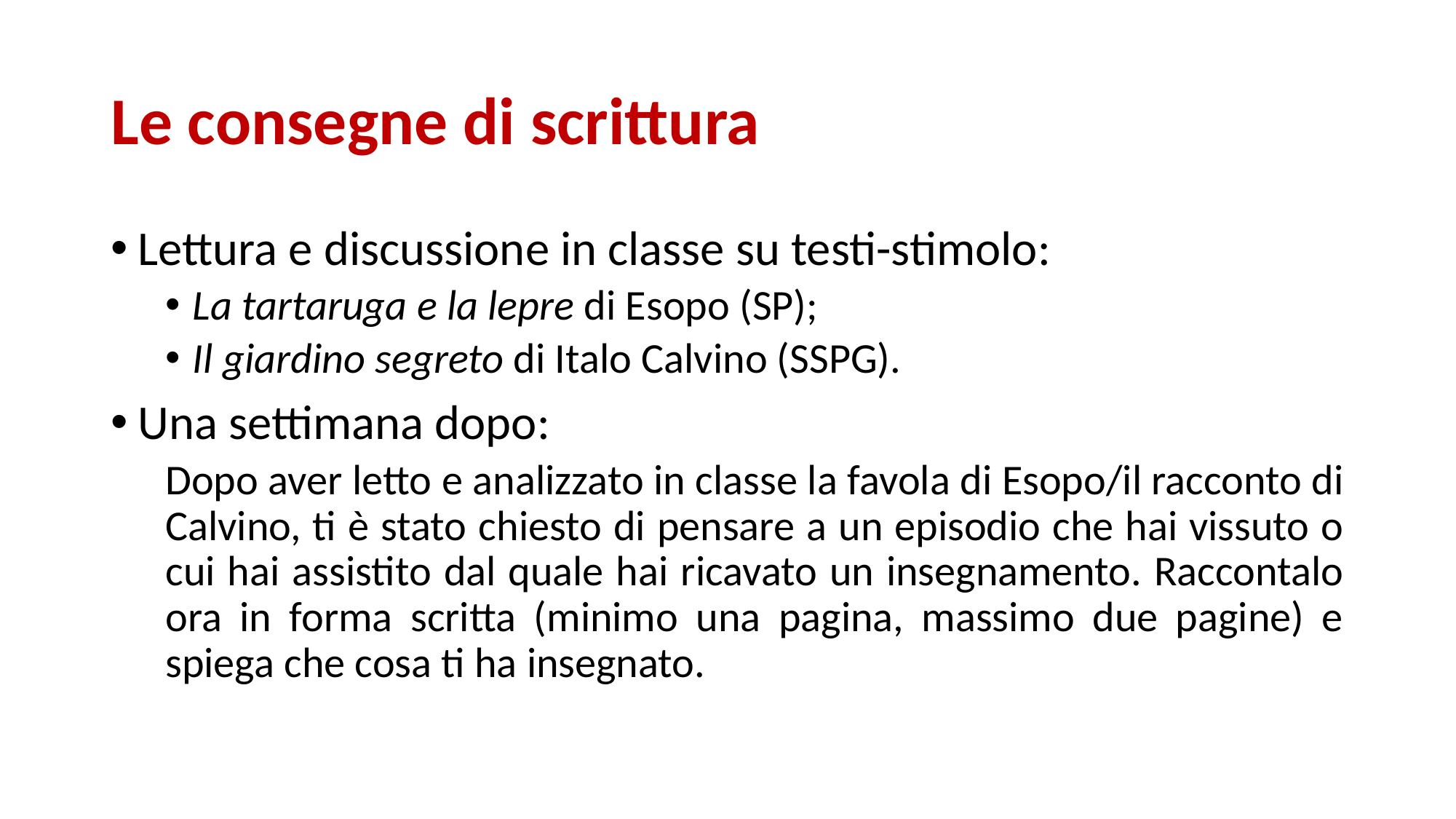

# Le consegne di scrittura
Lettura e discussione in classe su testi-stimolo:
La tartaruga e la lepre di Esopo (SP);
Il giardino segreto di Italo Calvino (SSPG).
Una settimana dopo:
Dopo aver letto e analizzato in classe la favola di Esopo/il racconto di Calvino, ti è stato chiesto di pensare a un episodio che hai vissuto o cui hai assistito dal quale hai ricavato un insegnamento. Raccontalo ora in forma scritta (minimo una pagina, massimo due pagine) e spiega che cosa ti ha insegnato.